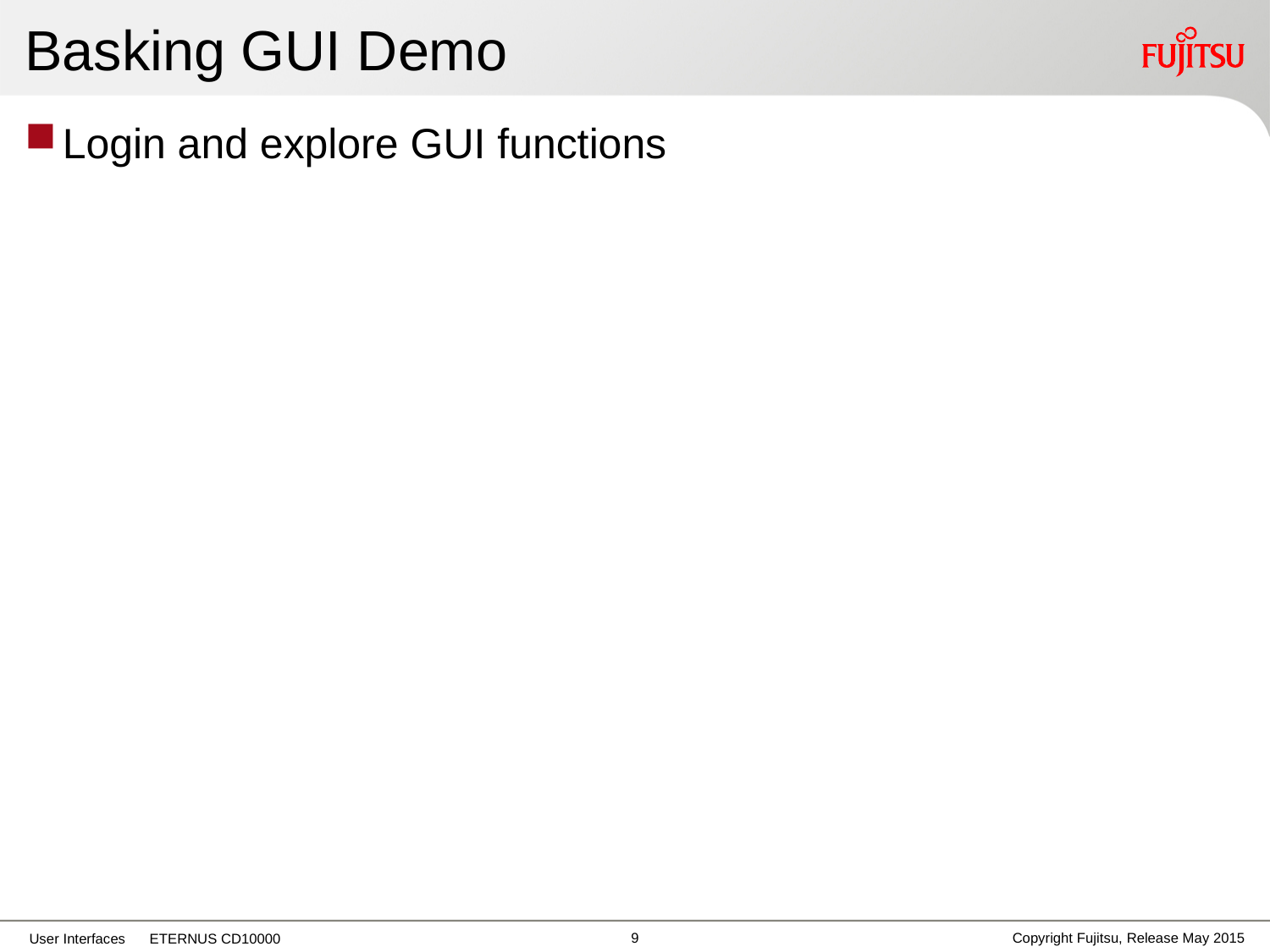

# Basking GUI Demo
Login and explore GUI functions
9
Copyright Fujitsu, Release May 2015
User Interfaces      ETERNUS CD10000